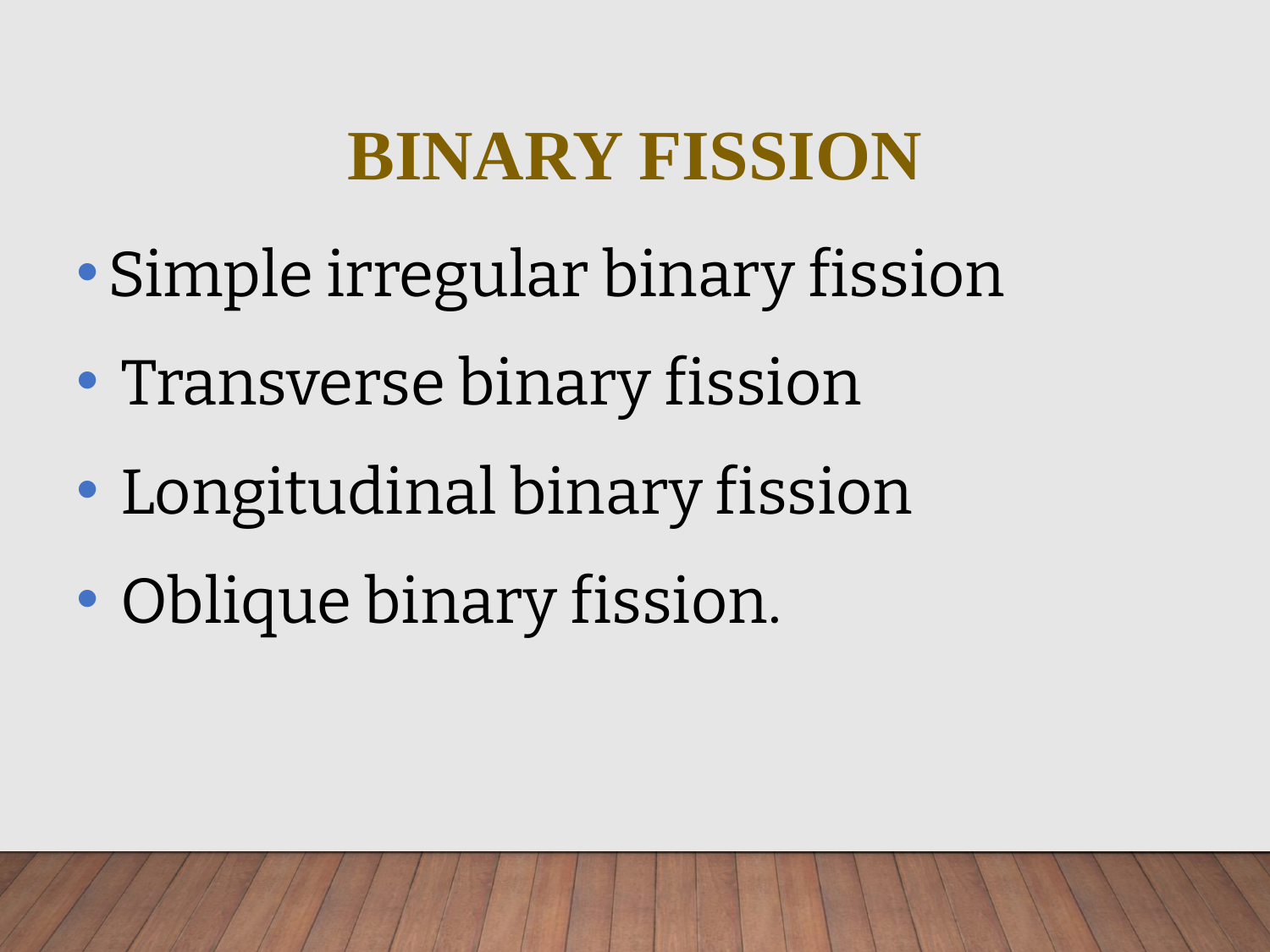

Simple irregular binary fission
 Transverse binary fission
 Longitudinal binary fission
 Oblique binary fission.
# BINARY FISSION